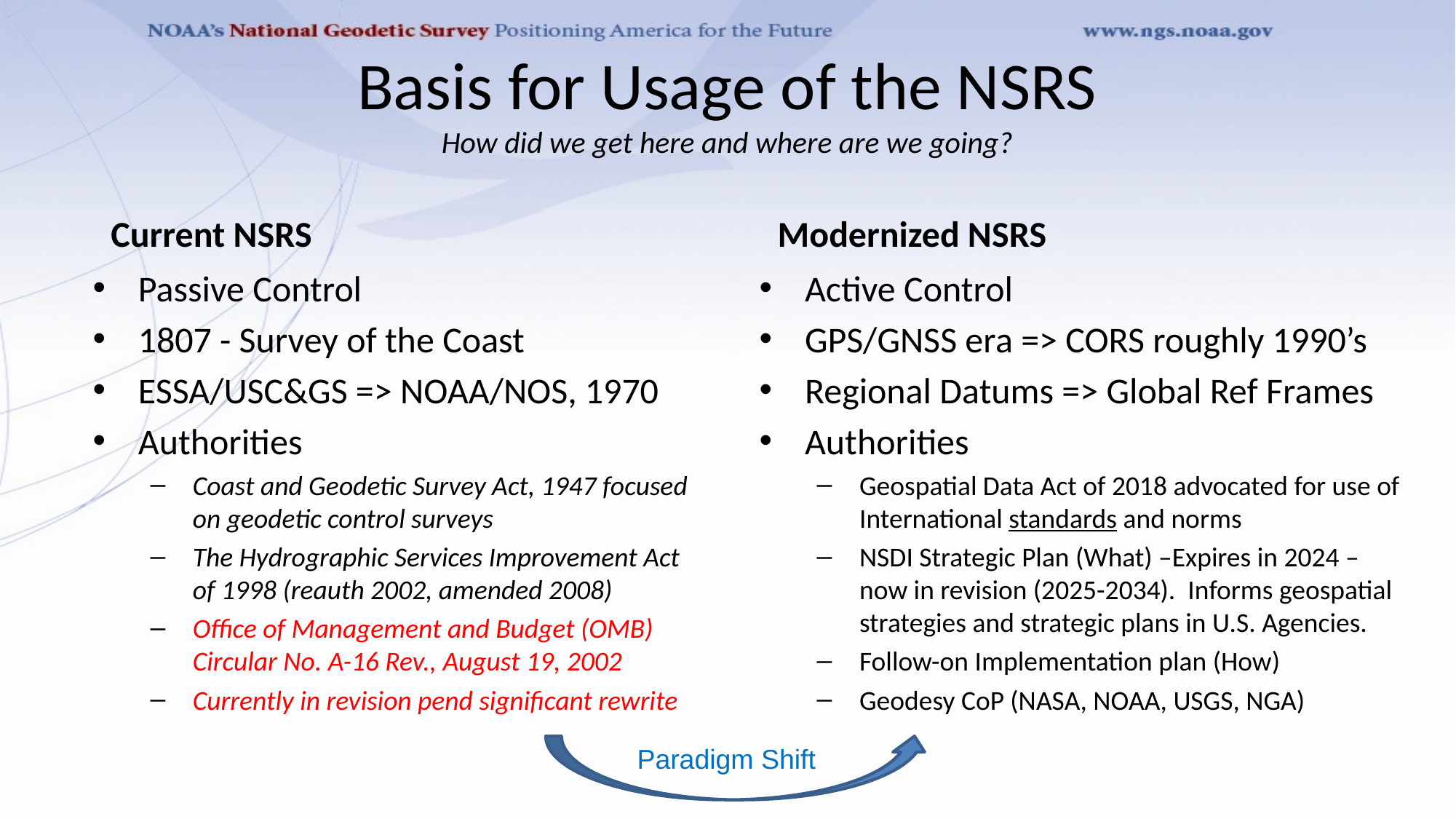

# Basis for Usage of the NSRS How did we get here and where are we going?
Current NSRS
Modernized NSRS
Passive Control
1807 - Survey of the Coast
ESSA/USC&GS => NOAA/NOS, 1970
Authorities
Coast and Geodetic Survey Act, 1947 focused on geodetic control surveys
The Hydrographic Services Improvement Act of 1998 (reauth 2002, amended 2008)
Office of Management and Budget (OMB) Circular No. A-16 Rev., August 19, 2002
Currently in revision pend significant rewrite

Active Control
GPS/GNSS era => CORS roughly 1990’s
Regional Datums => Global Ref Frames
Authorities
Geospatial Data Act of 2018 advocated for use of International standards and norms
NSDI Strategic Plan (What) –Expires in 2024 – now in revision (2025-2034).  Informs geospatial strategies and strategic plans in U.S. Agencies.
Follow-on Implementation plan (How)
Geodesy CoP (NASA, NOAA, USGS, NGA)

Paradigm Shift